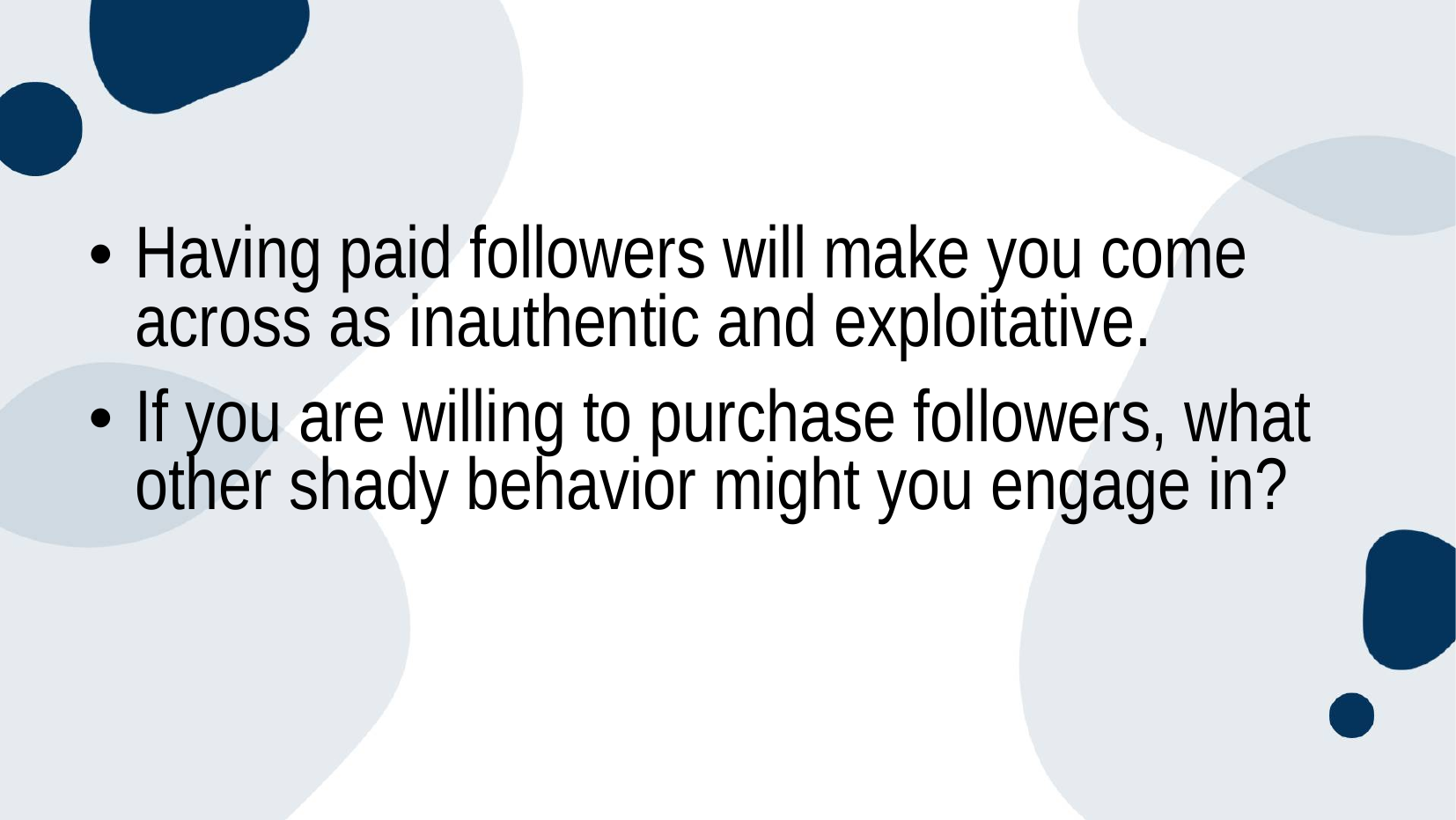

Having paid followers will make you come across as inauthentic and exploitative.
If you are willing to purchase followers, what other shady behavior might you engage in?